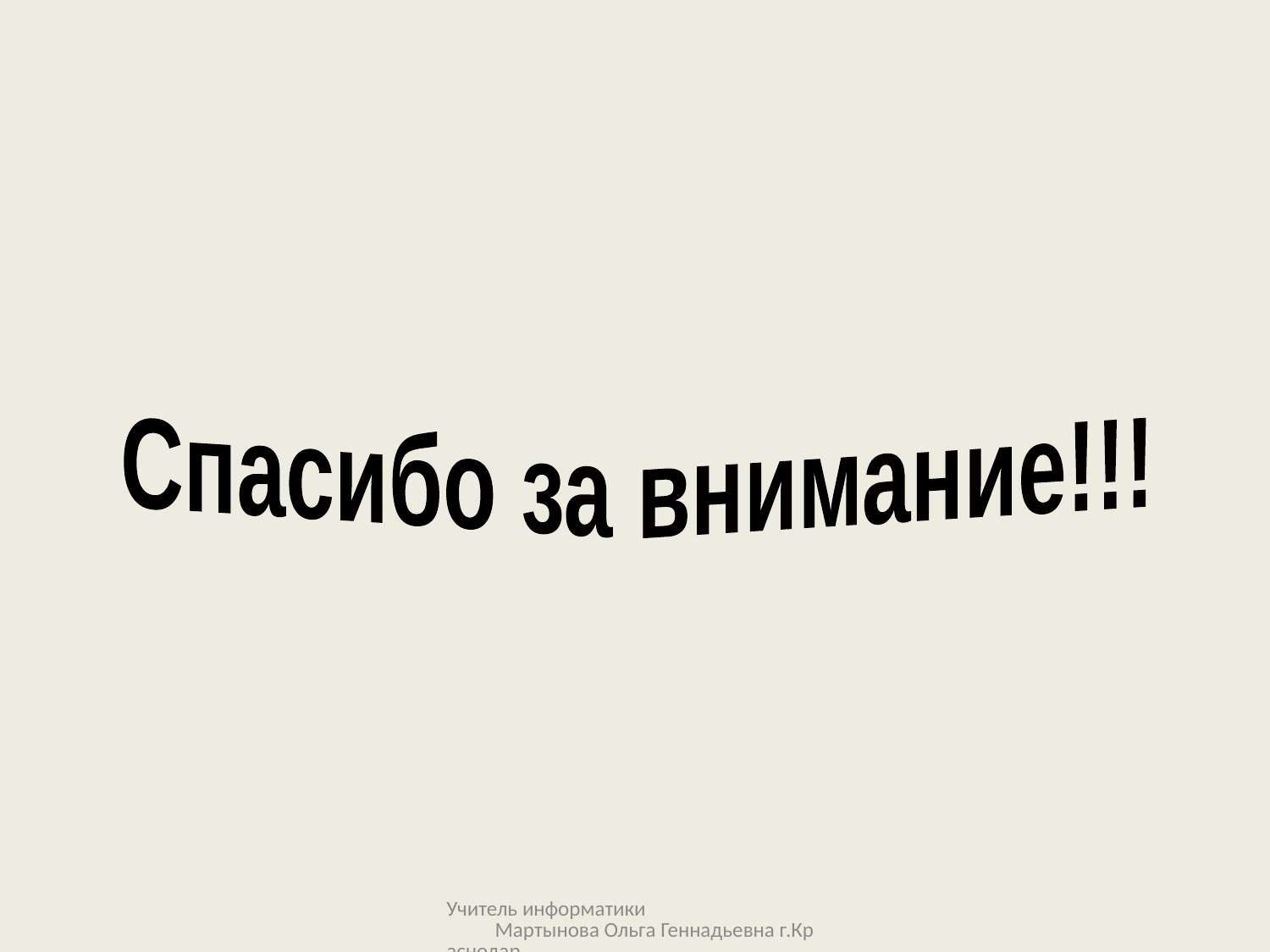

#

Спасибо за внимание!!!
Учитель информатики                                              Мартынова Ольга Геннадьевна г.Краснодар